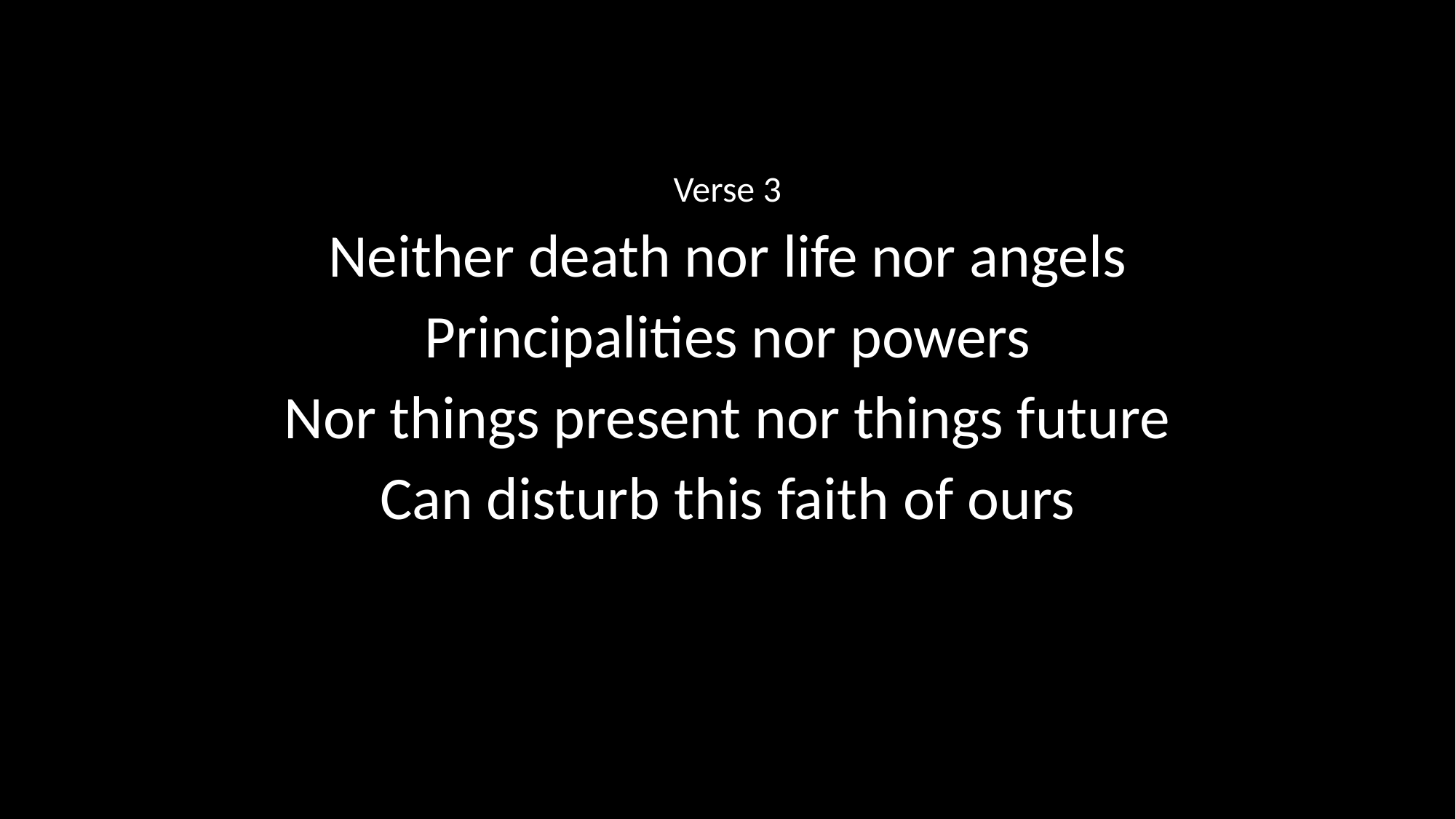

Verse 3
Neither death nor life nor angels
Principalities nor powers
Nor things present nor things future
Can disturb this faith of ours